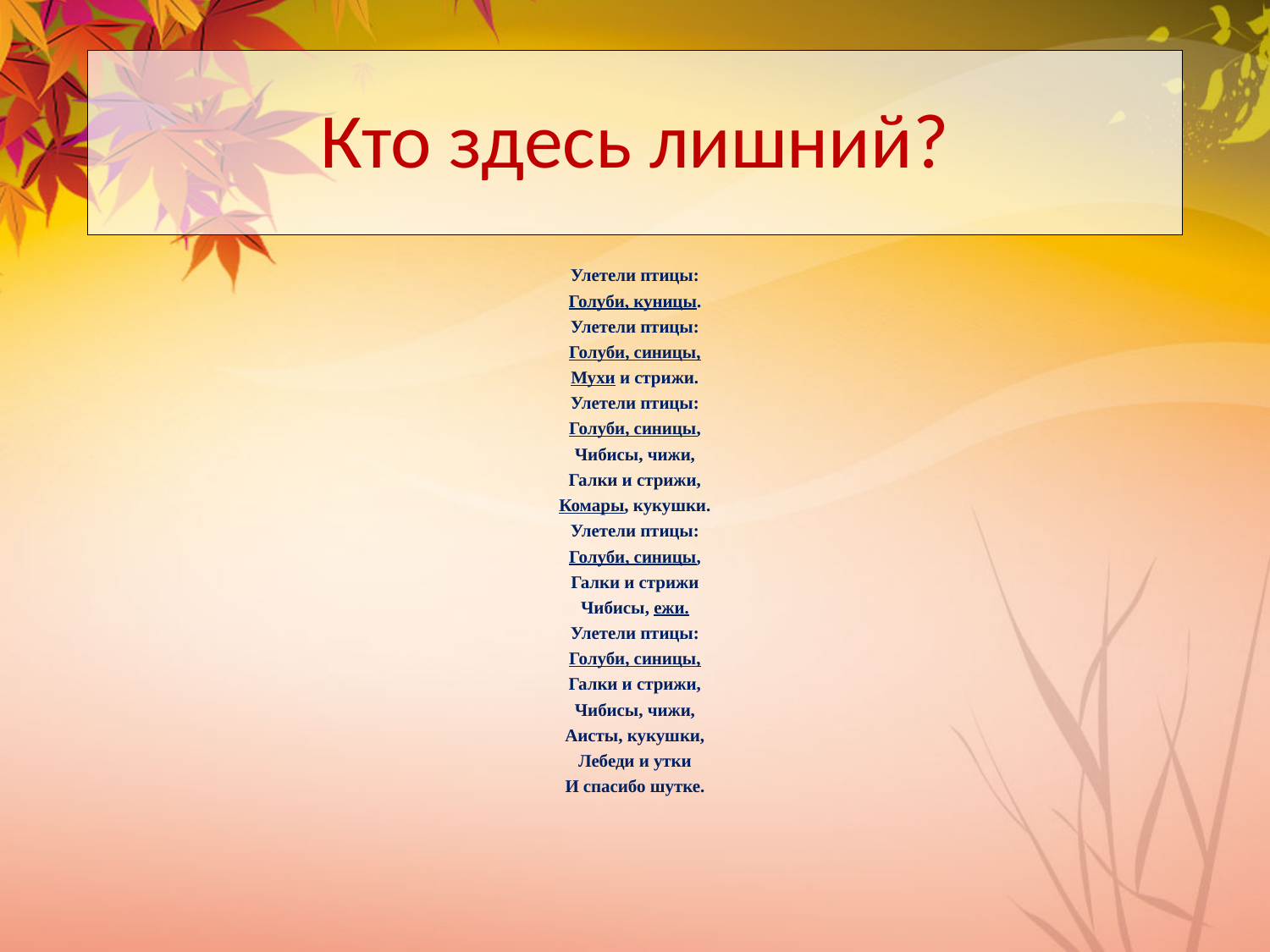

# Кто здесь лишний?
Улетели птицы:
Голуби, куницы.
Улетели птицы:
Голуби, синицы,
Мухи и стрижи.
Улетели птицы:
Голуби, синицы,
Чибисы, чижи,
Галки и стрижи,
Комары, кукушки.
Улетели птицы:
Голуби, синицы,
Галки и стрижи
Чибисы, ежи.
Улетели птицы:
Голуби, синицы,
Галки и стрижи,
Чибисы, чижи,
Аисты, кукушки,
Лебеди и утки
И спасибо шутке.